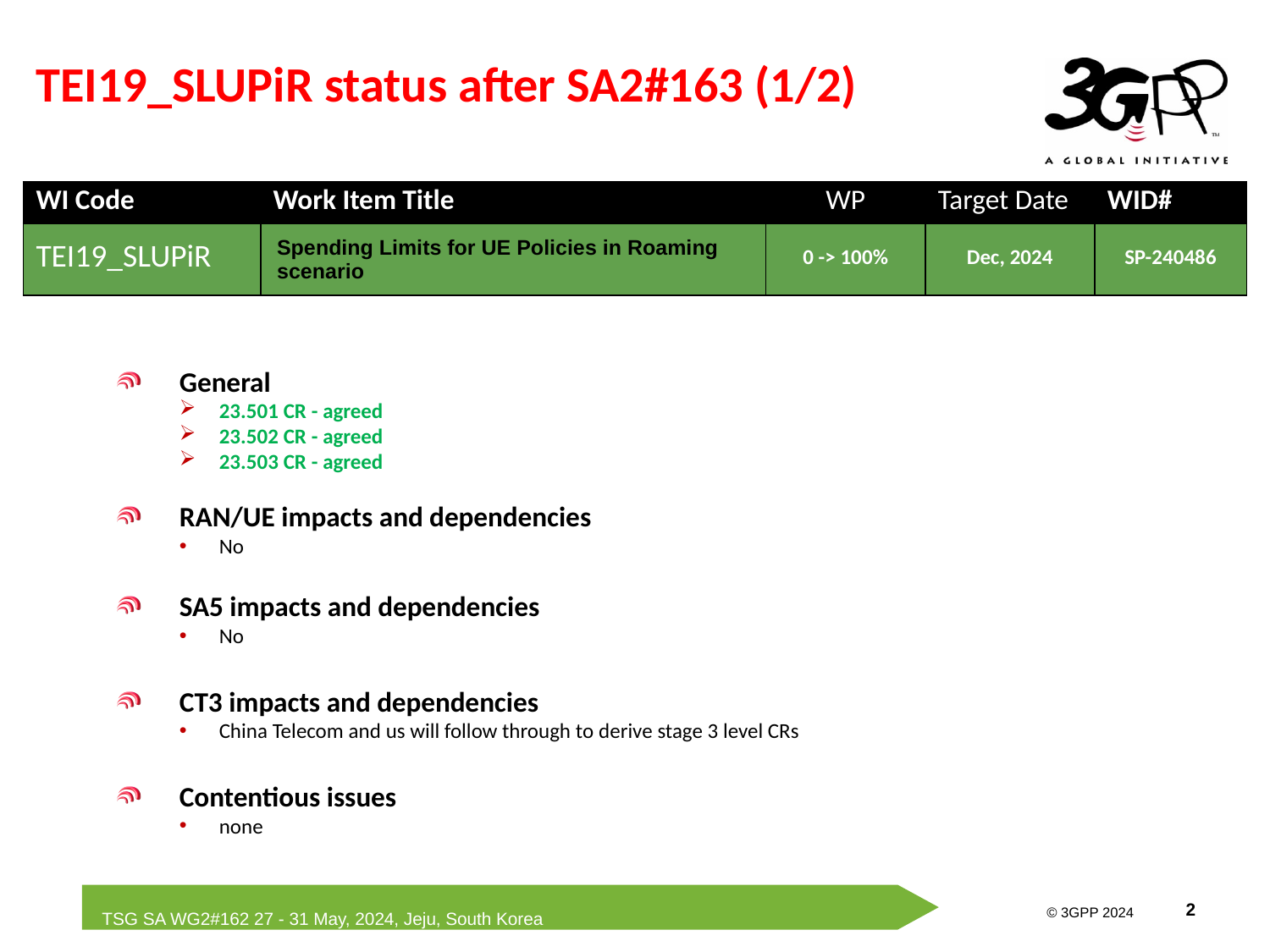

TEI19_SLUPiR status after SA2#163 (1/2)
| WI Code | Work Item Title | WP | Target Date | WID# |
| --- | --- | --- | --- | --- |
| TEI19\_SLUPiR | Spending Limits for UE Policies in Roaming scenario | 0 -> 100% | Dec, 2024 | SP-240486 |
General
23.501 CR - agreed
23.502 CR - agreed
23.503 CR - agreed

RAN/UE impacts and dependencies
No

SA5 impacts and dependencies
No

CT3 impacts and dependencies
China Telecom and us will follow through to derive stage 3 level CRs

Contentious issues
none